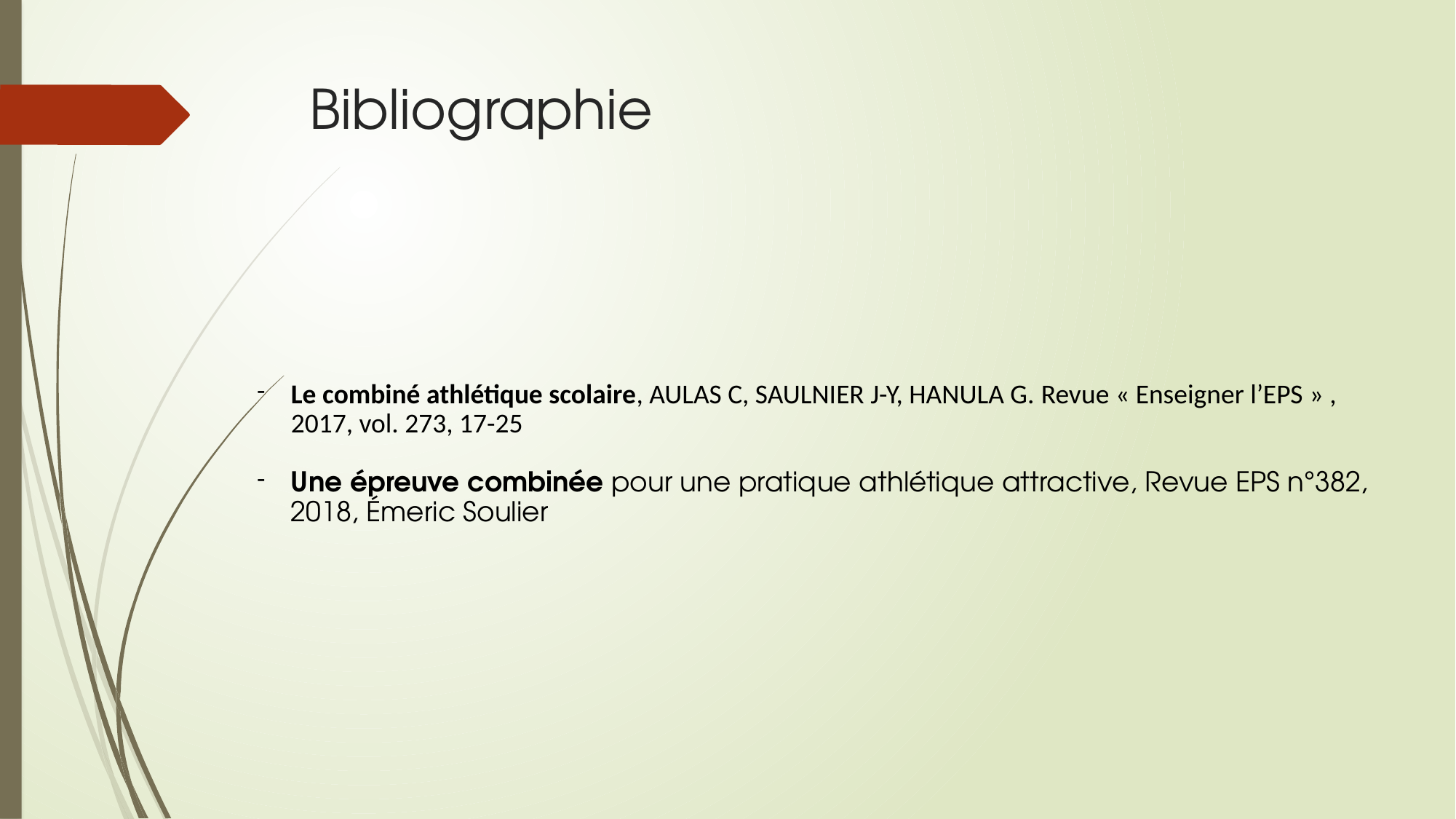

# Bibliographie
Le combiné athlétique scolaire, AULAS C, SAULNIER J-Y, HANULA G. Revue « Enseigner l’EPS » , 2017, vol. 273, 17-25

Une épreuve combinée pour une pratique athlétique attractive, Revue EPS n°382, 2018, Émeric Soulier